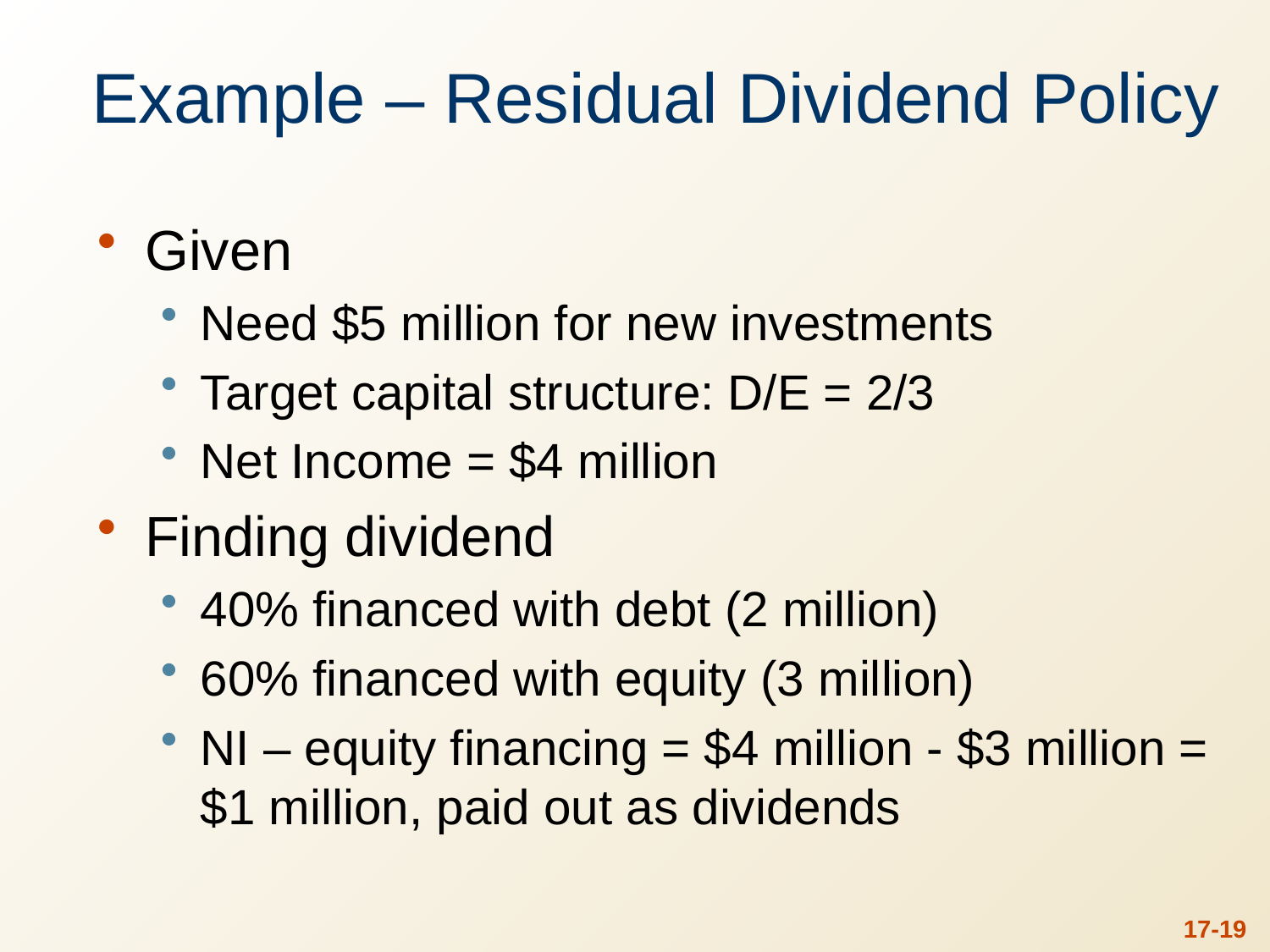

# Example – Residual Dividend Policy
Given
Need $5 million for new investments
Target capital structure: D/E = 2/3
Net Income = $4 million
Finding dividend
40% financed with debt (2 million)
60% financed with equity (3 million)
NI – equity financing = $4 million - $3 million = $1 million, paid out as dividends
17-19